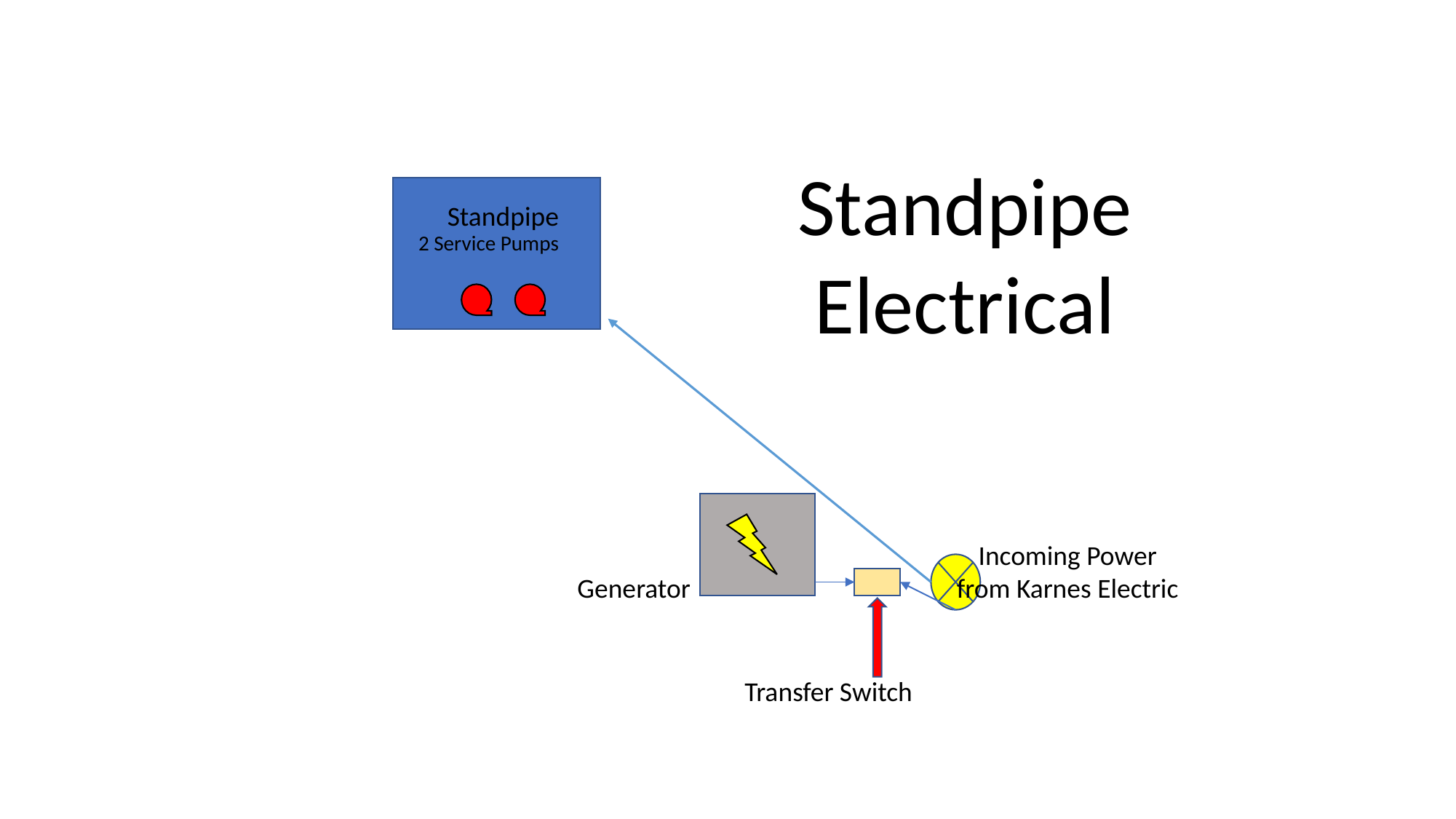

Standpipe
 Electrical

Standpipe

2 Service Pumps

Incoming Power from Karnes Electric

Generator

Transfer Switch